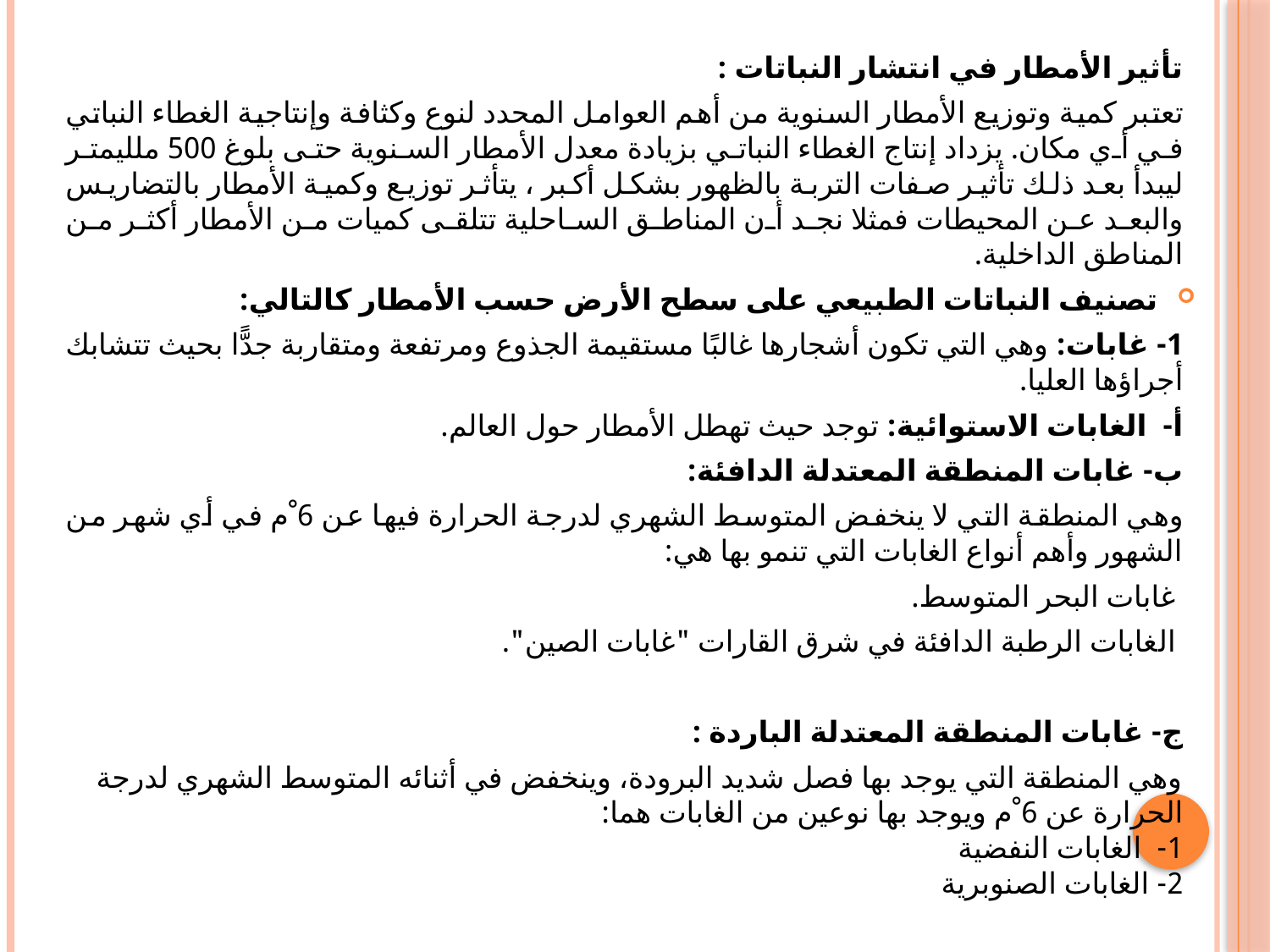

#
تأثير الأمطار في انتشار النباتات :
تعتبر كمية وتوزيع الأمطار السنوية من أهم العوامل المحدد لنوع وكثافة وإنتاجية الغطاء النباتي في أي مكان. يزداد إنتاج الغطاء النباتي بزيادة معدل الأمطار السنوية حتى بلوغ 500 ملليمتر ليبدأ بعد ذلك تأثير صفات التربة بالظهور بشكل أكبر ، يتأثر توزيع وكمية الأمطار بالتضاريس والبعد عن المحيطات فمثلا نجد أن المناطق الساحلية تتلقى كميات من الأمطار أكثر من المناطق الداخلية.
تصنيف النباتات الطبيعي على سطح الأرض حسب الأمطار كالتالي:
1- غابات: وهي التي تكون أشجارها غالبًا مستقيمة الجذوع ومرتفعة ومتقاربة جدًّا بحيث تتشابك أجراؤها العليا.
أ-  الغابات الاستوائية: توجد حيث تهطل الأمطار حول العالم.
ب- غابات المنطقة المعتدلة الدافئة:
وهي المنطقة التي لا ينخفض المتوسط الشهري لدرجة الحرارة فيها عن 6 ْم في أي شهر من الشهور وأهم أنواع الغابات التي تنمو بها هي:
 غابات البحر المتوسط.
 الغابات الرطبة الدافئة في شرق القارات "غابات الصين".

ج- غابات المنطقة المعتدلة الباردة :
وهي المنطقة التي يوجد بها فصل شديد البرودة، وينخفض في أثنائه المتوسط الشهري لدرجة الحرارة عن 6 ْم ويوجد بها نوعين من الغابات هما:
1-  الغابات النفضية
2- الغابات الصنوبرية